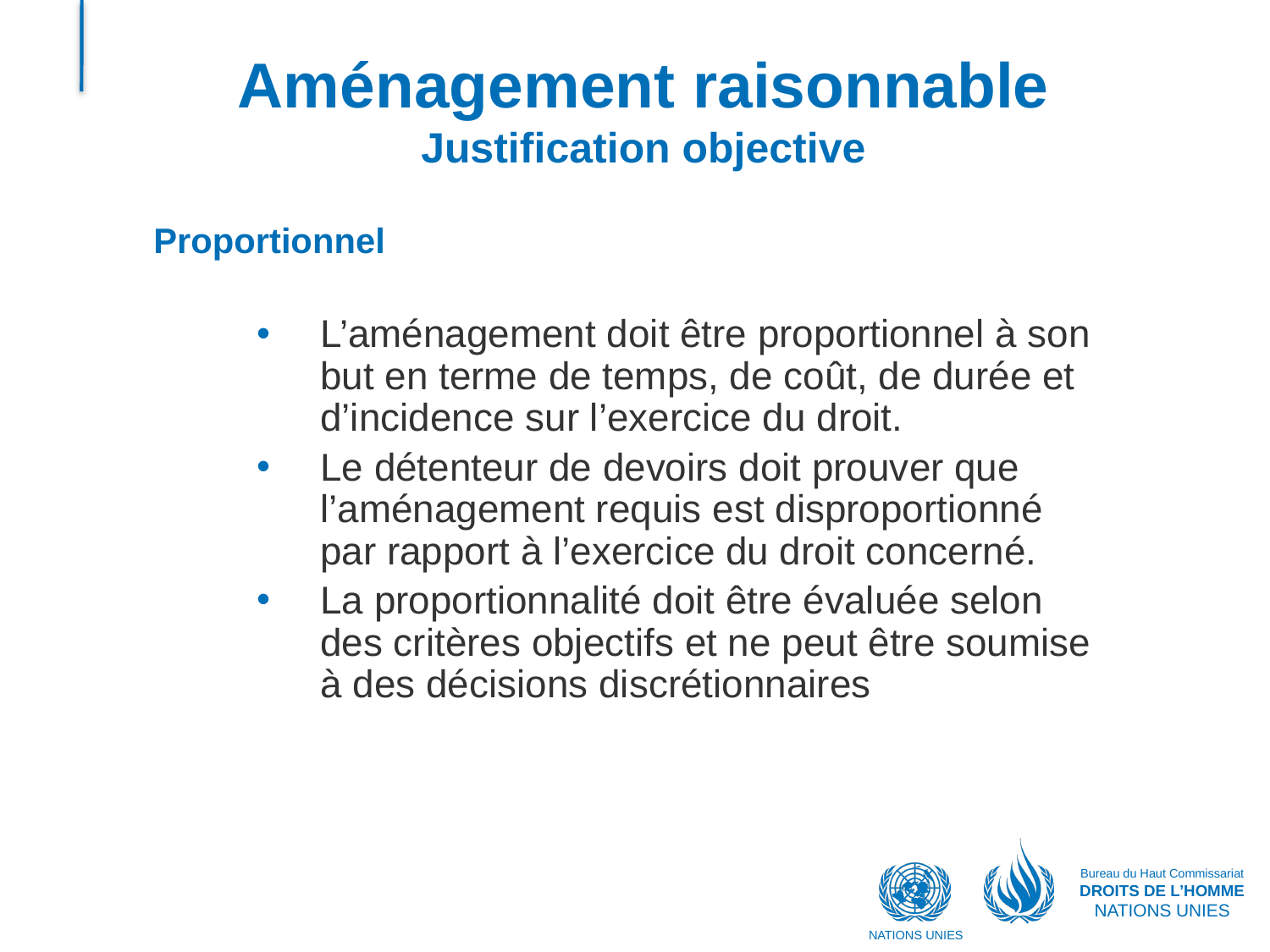

# Aménagement raisonnable Justification objective
Proportionnel

L’aménagement doit être proportionnel à son but en terme de temps, de coût, de durée et d’incidence sur l’exercice du droit.
Le détenteur de devoirs doit prouver que l’aménagement requis est disproportionné par rapport à l’exercice du droit concerné.
La proportionnalité doit être évaluée selon des critères objectifs et ne peut être soumise à des décisions discrétionnaires
Bureau du Haut Commissariat
DROITS DE L’HOMME
NATIONS UNIES
NATIONS UNIES